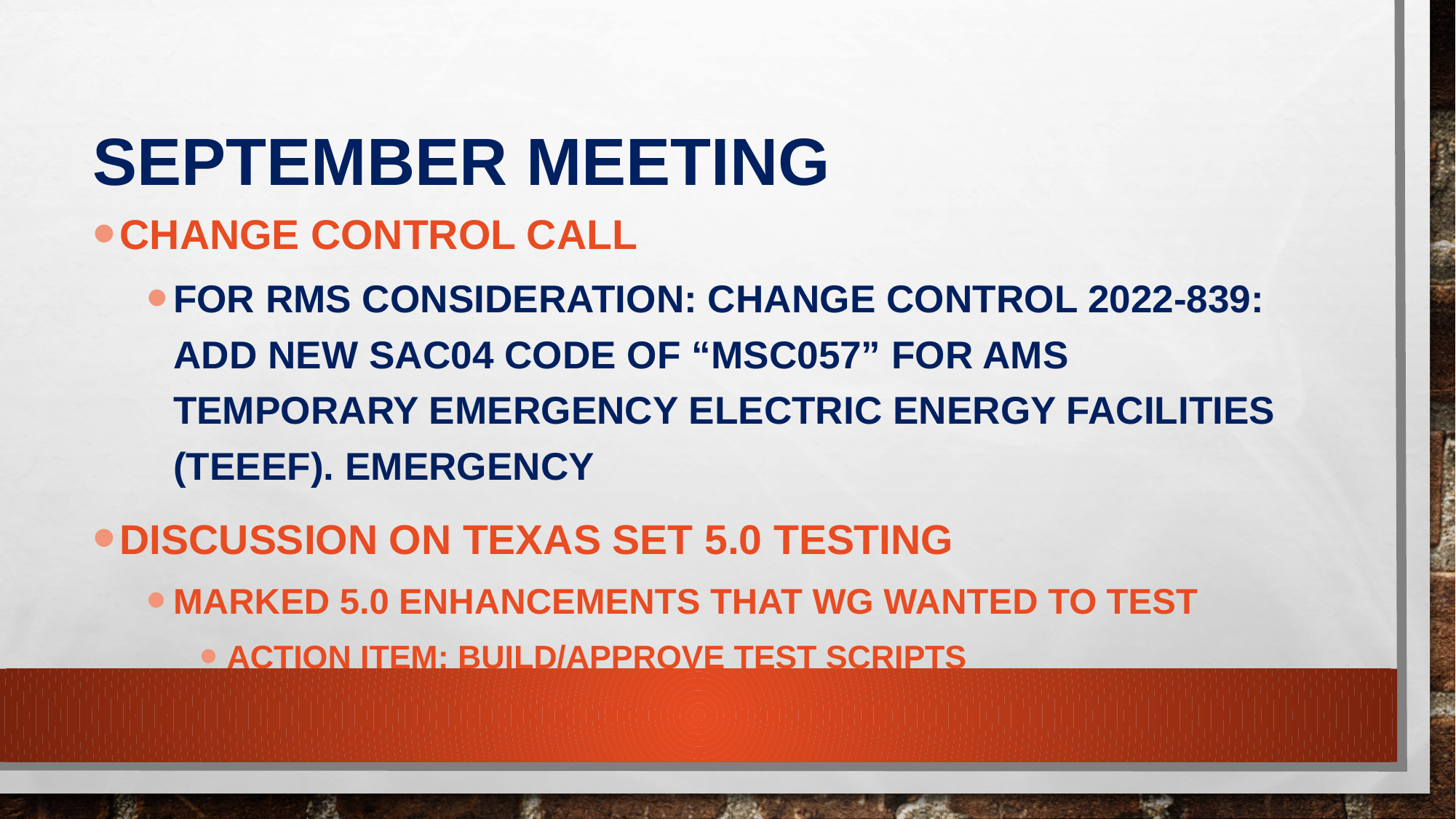

# September MEETING
Change Control Call
FOR RMS CONSIDERATION: Change Control 2022-839: Add new SAC04 code of “MSC057” for AMS Temporary Emergency Electric Energy Facilities (TEEEF). EMERGENCY
Discussion on TEXAS SET 5.0 Testing
Marked 5.0 Enhancements that WG wanted to test
Action Item: Build/Approve Test Scripts